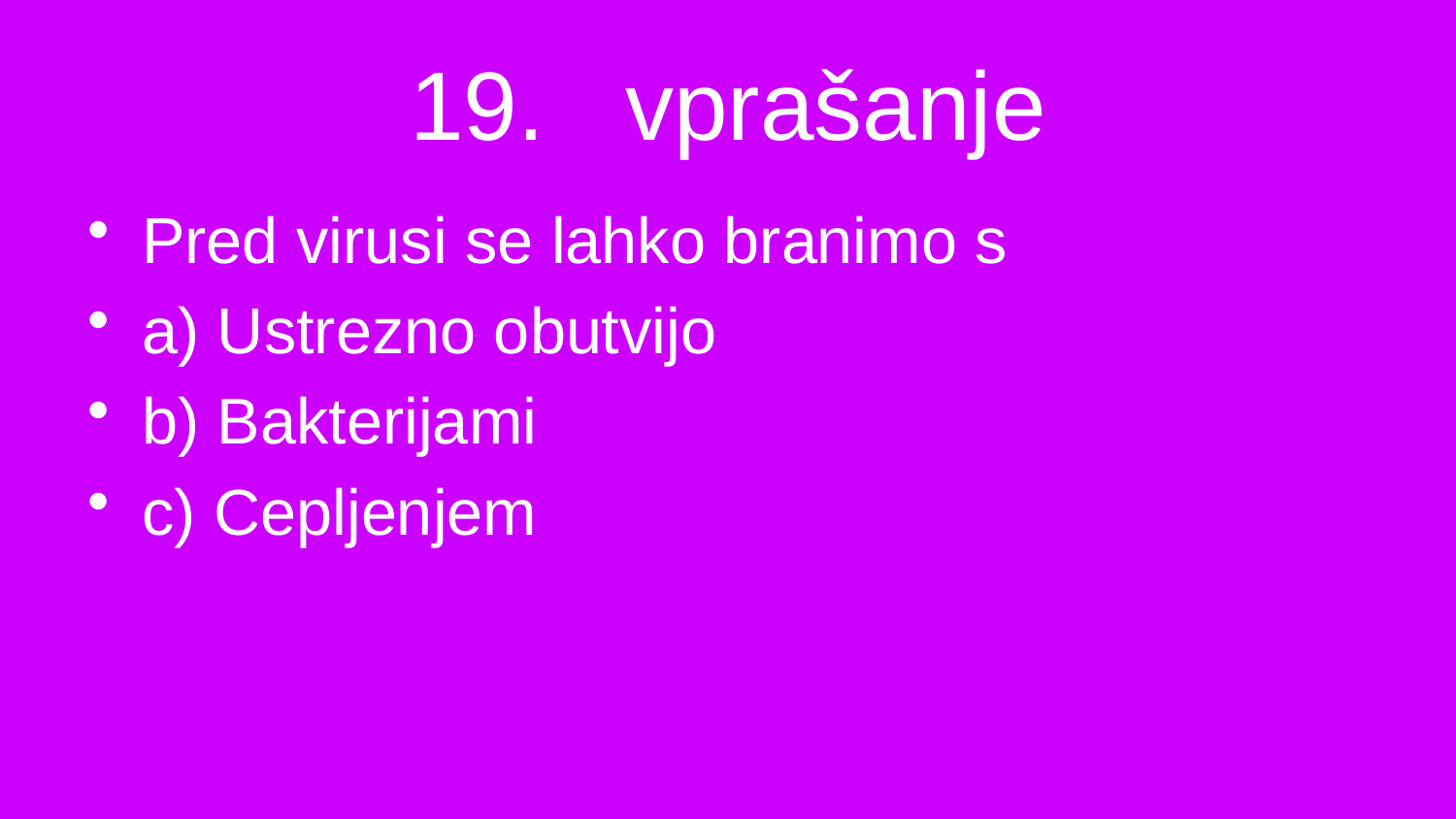

# 19.   vprašanje
Pred virusi se lahko branimo s
a) Ustrezno obutvijo
b) Bakterijami
c) Cepljenjem